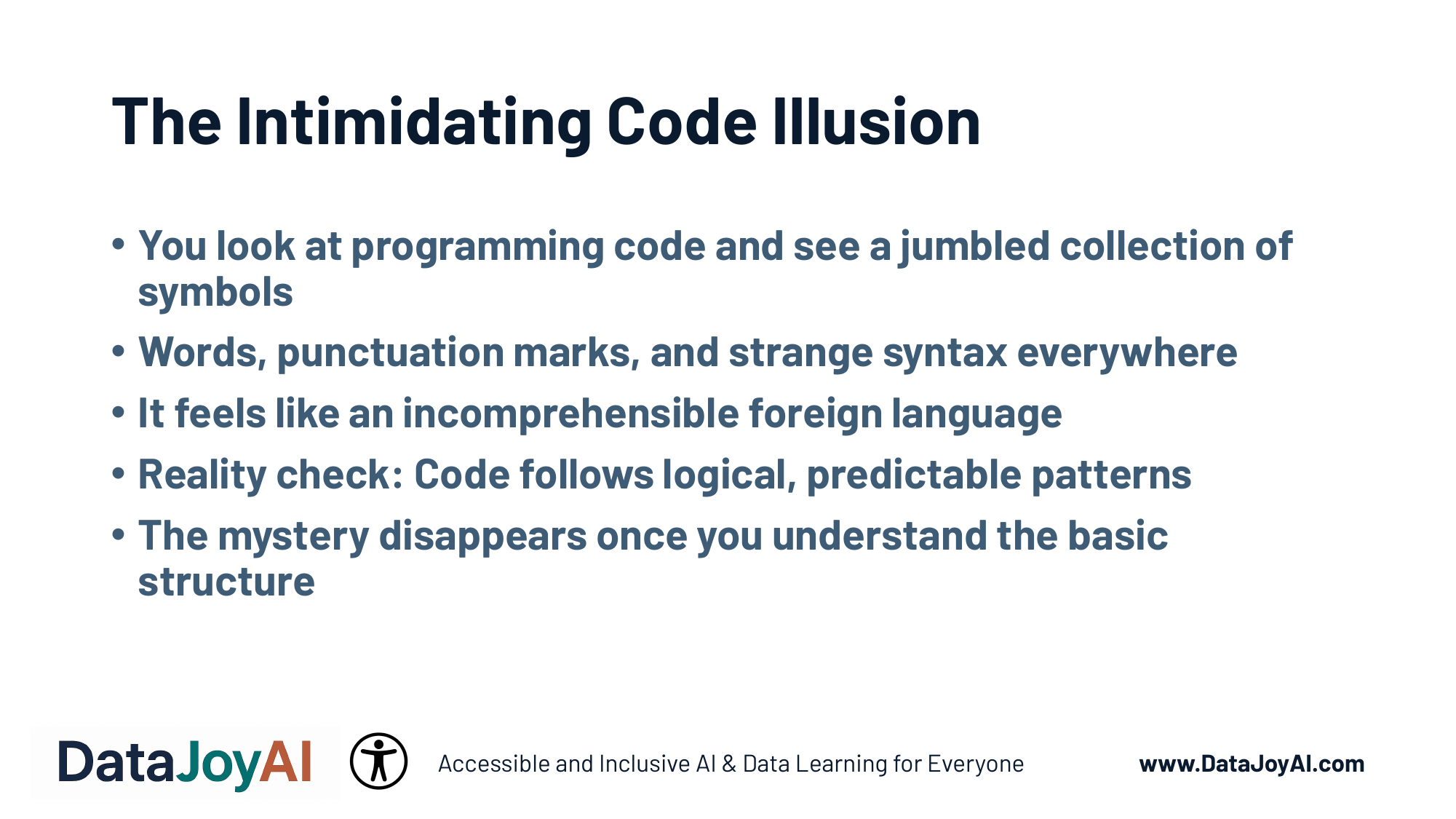

# The Intimidating Code Illusion
You look at programming code and see a jumbled collection of symbols
Words, punctuation marks, and strange syntax everywhere
It feels like an incomprehensible foreign language
Reality check: Code follows logical, predictable patterns
The mystery disappears once you understand the basic structure